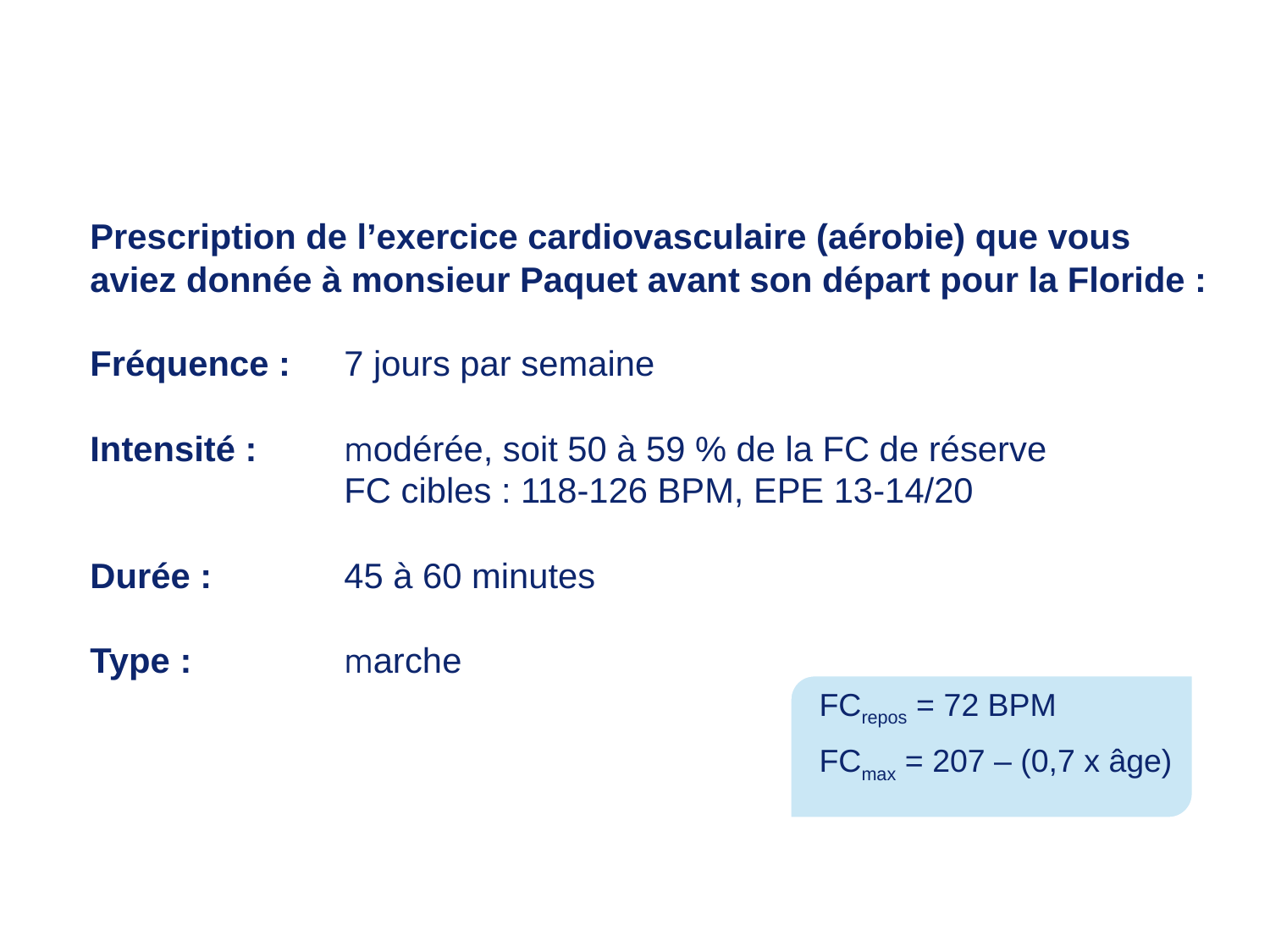

Prescription de l’exercice cardiovasculaire (aérobie) que vous aviez donnée à monsieur Paquet avant son départ pour la Floride :

Fréquence :	7 jours par semaine

Intensité : 	modérée, soit 50 à 59 % de la FC de réserve
		FC cibles : 118-126 BPM, EPE 13-14/20

Durée :		45 à 60 minutes

Type :		marche
FCrepos = 72 BPM
FCmax = 207 – (0,7 x âge)